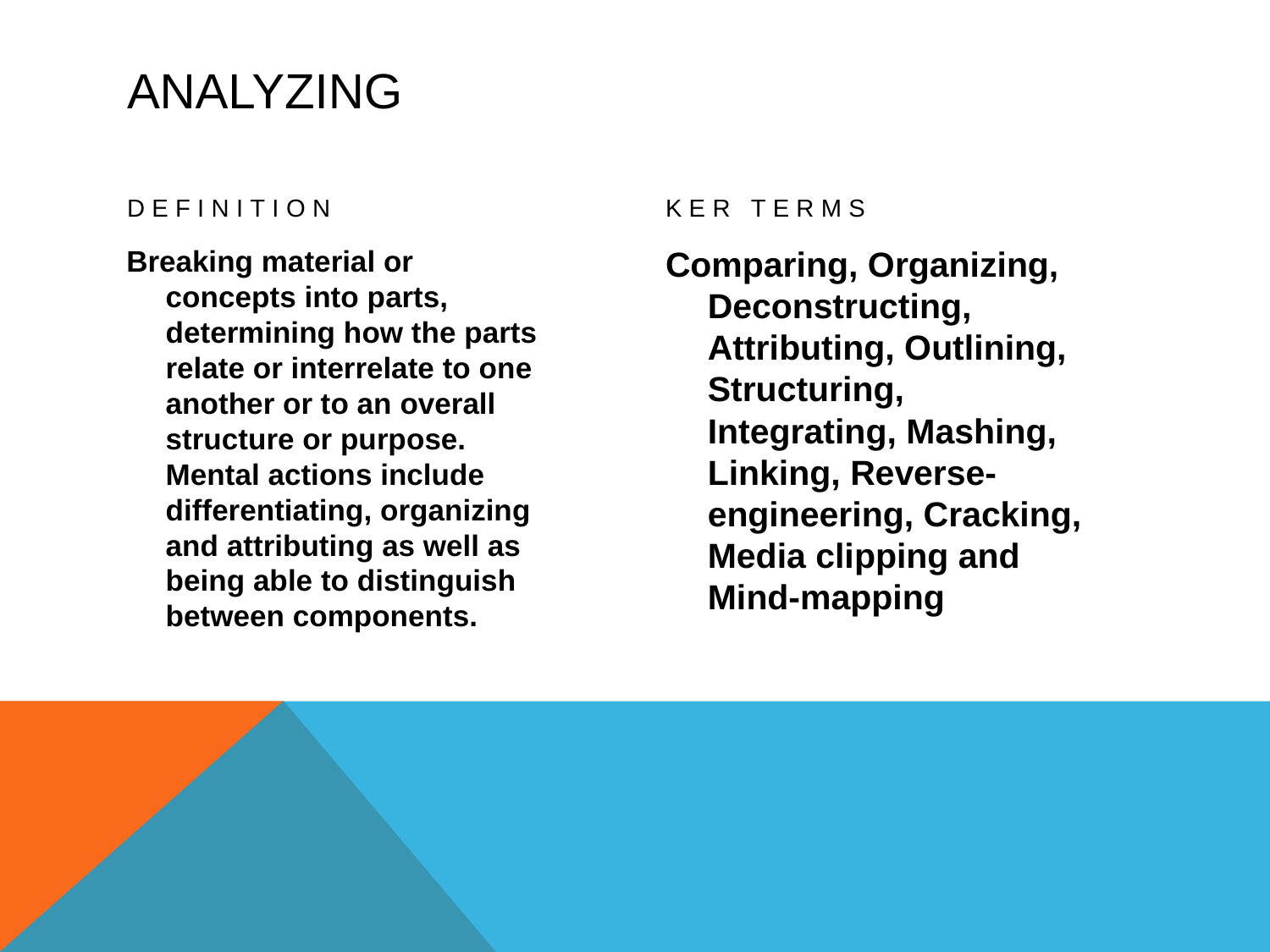

# Analyzing
Definition
Ker terms
Breaking material or concepts into parts, determining how the parts relate or interrelate to one another or to an overall structure or purpose. Mental actions include differentiating, organizing and attributing as well as being able to distinguish between components.

Comparing, Organizing, Deconstructing, Attributing, Outlining, Structuring, Integrating, Mashing, Linking, Reverse-engineering, Cracking, Media clipping and Mind-mapping